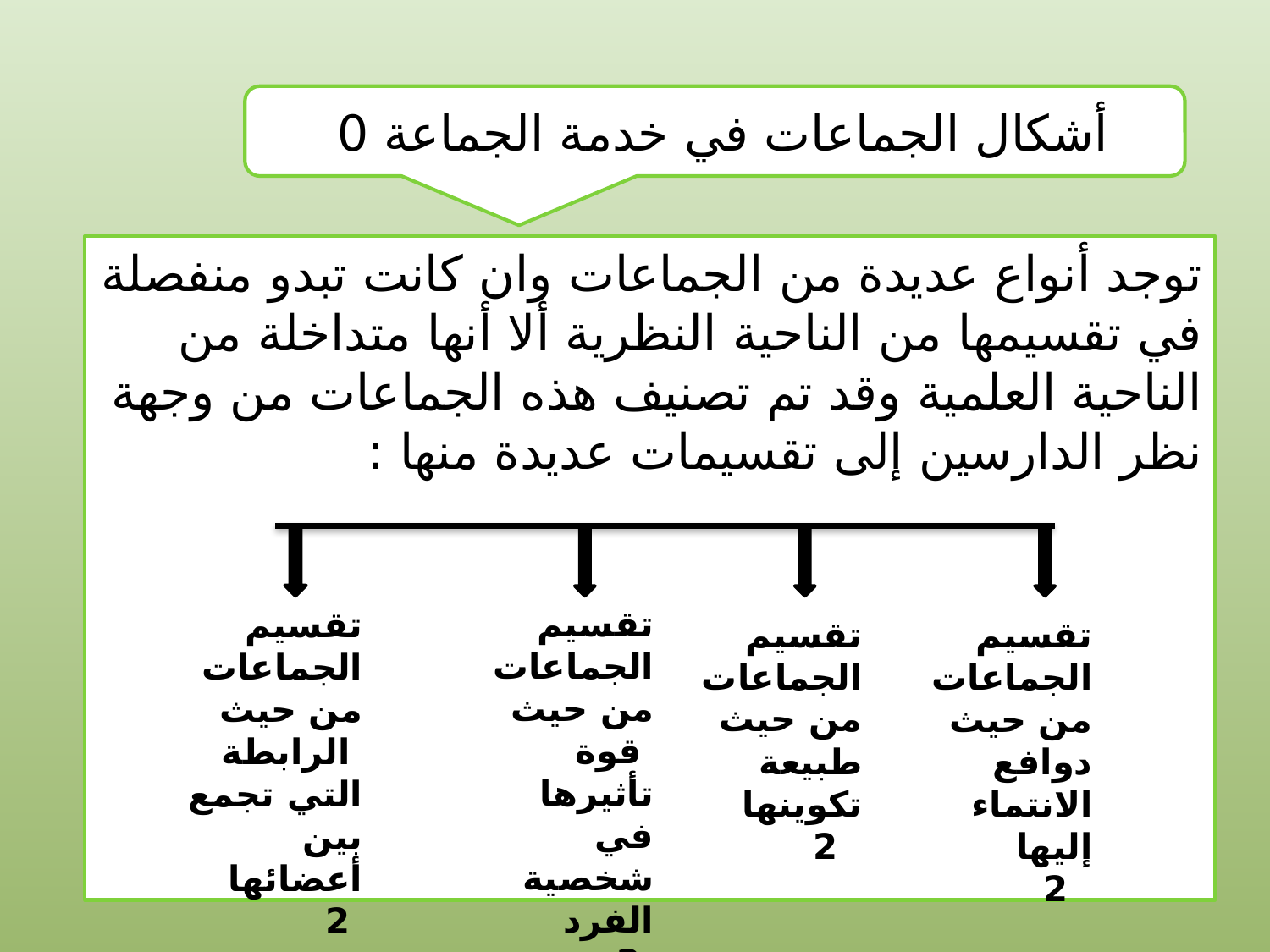

أشكال الجماعات في خدمة الجماعة 0
توجد أنواع عديدة من الجماعات وان كانت تبدو منفصلة في تقسيمها من الناحية النظرية ألا أنها متداخلة من الناحية العلمية وقد تم تصنيف هذه الجماعات من وجهة نظر الدارسين إلى تقسيمات عديدة منها :

تقسيم الجماعات من حيث
 قوة تأثيرها
في شخصية الفرد
 2
تقسيم الجماعات من حيث
 الرابطة التي تجمع بين أعضائها
 2
تقسيم الجماعات من حيث طبيعة تكوينها
  2
تقسيم الجماعات من حيث دوافع الانتماء إليها
  2